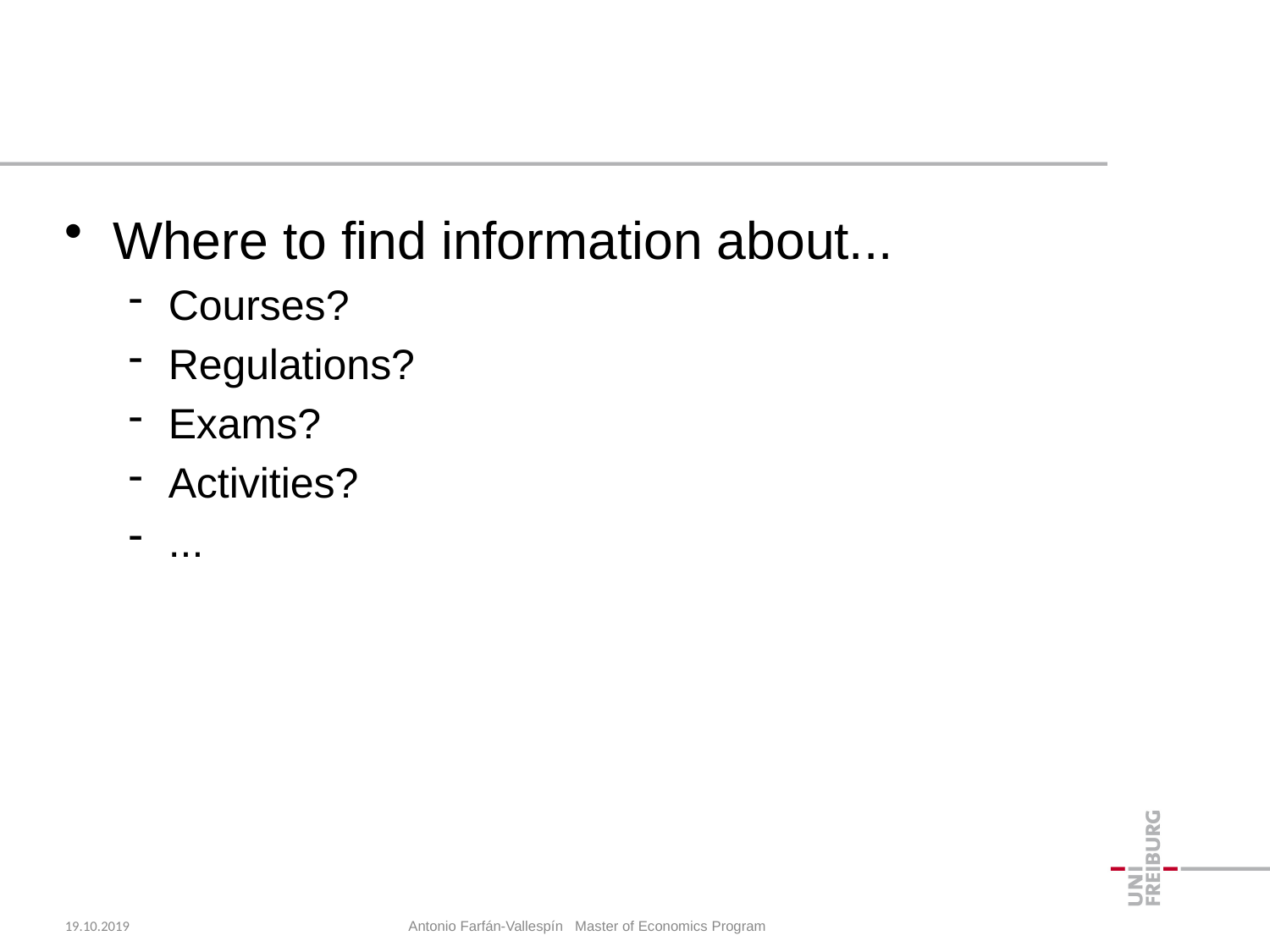

#
Where to find information about...
Courses?
Regulations?
Exams?
Activities?
...
19.10.2019
Antonio Farfán-Vallespín   Master of Economics Program